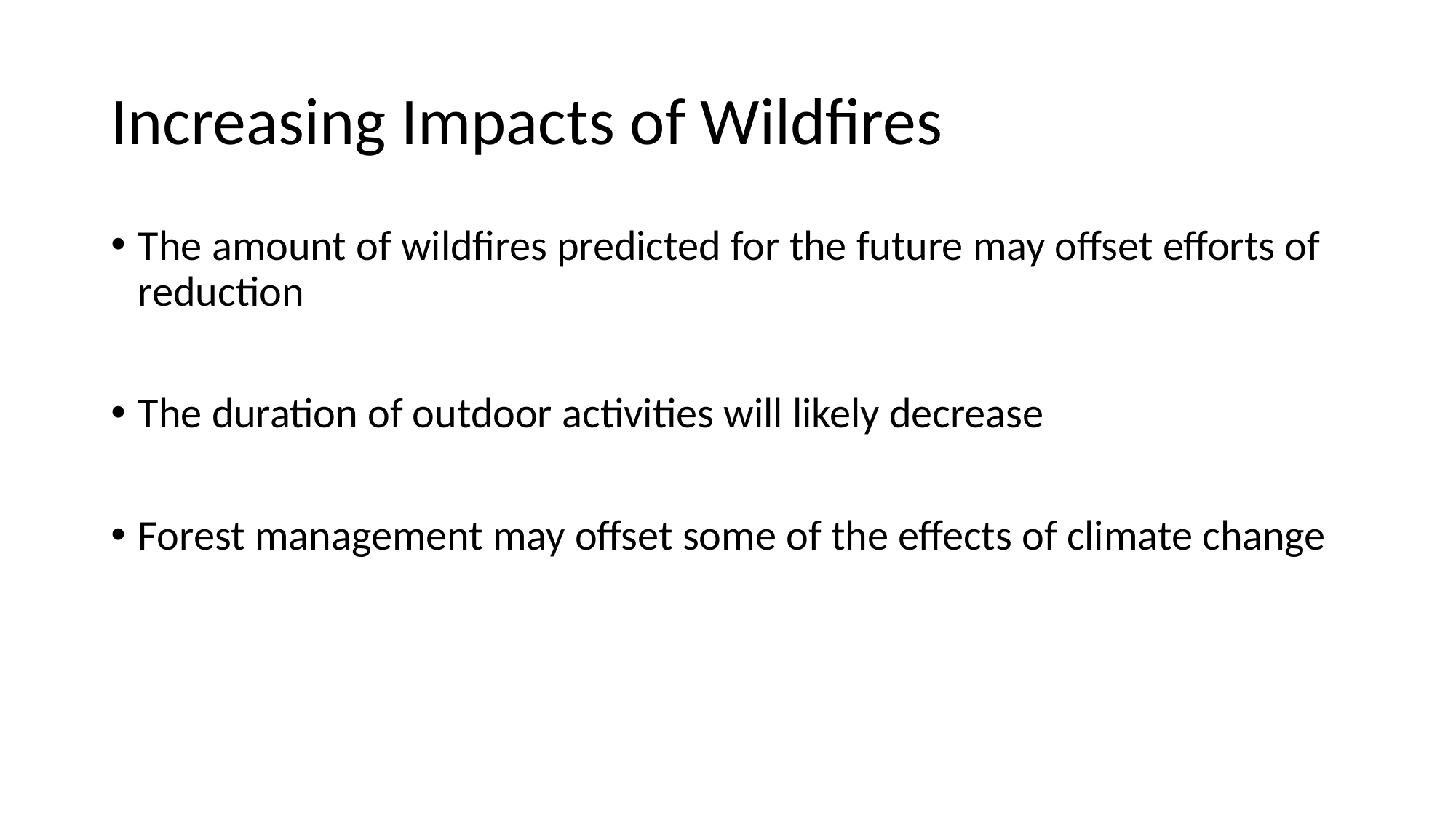

# Increasing Impacts of Wildfires
The amount of wildfires predicted for the future may offset efforts of reduction

The duration of outdoor activities will likely decrease

Forest management may offset some of the effects of climate change